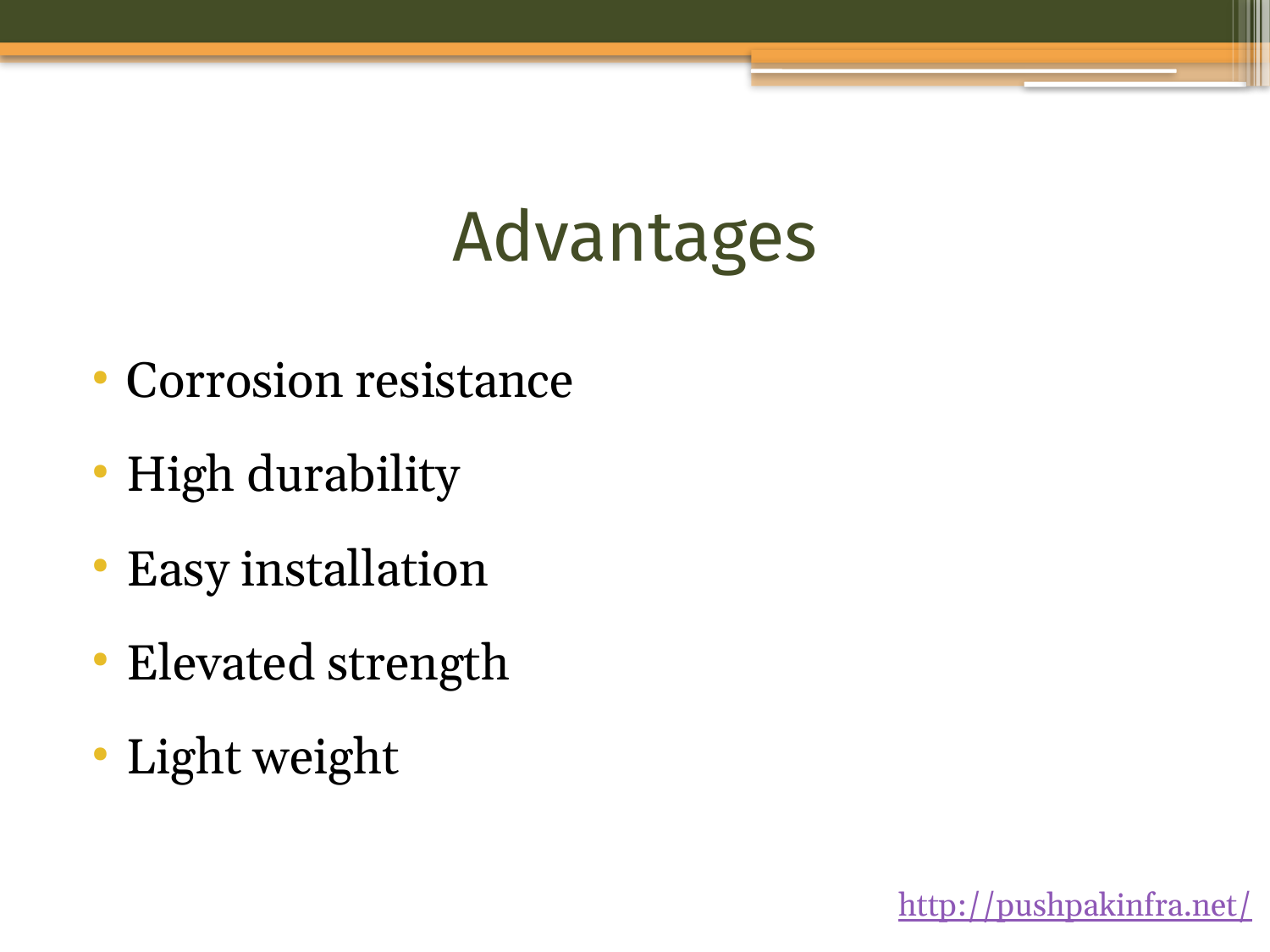

# Advantages
Corrosion resistance
High durability
Easy installation
Elevated strength
Light weight

http://pushpakinfra.net/